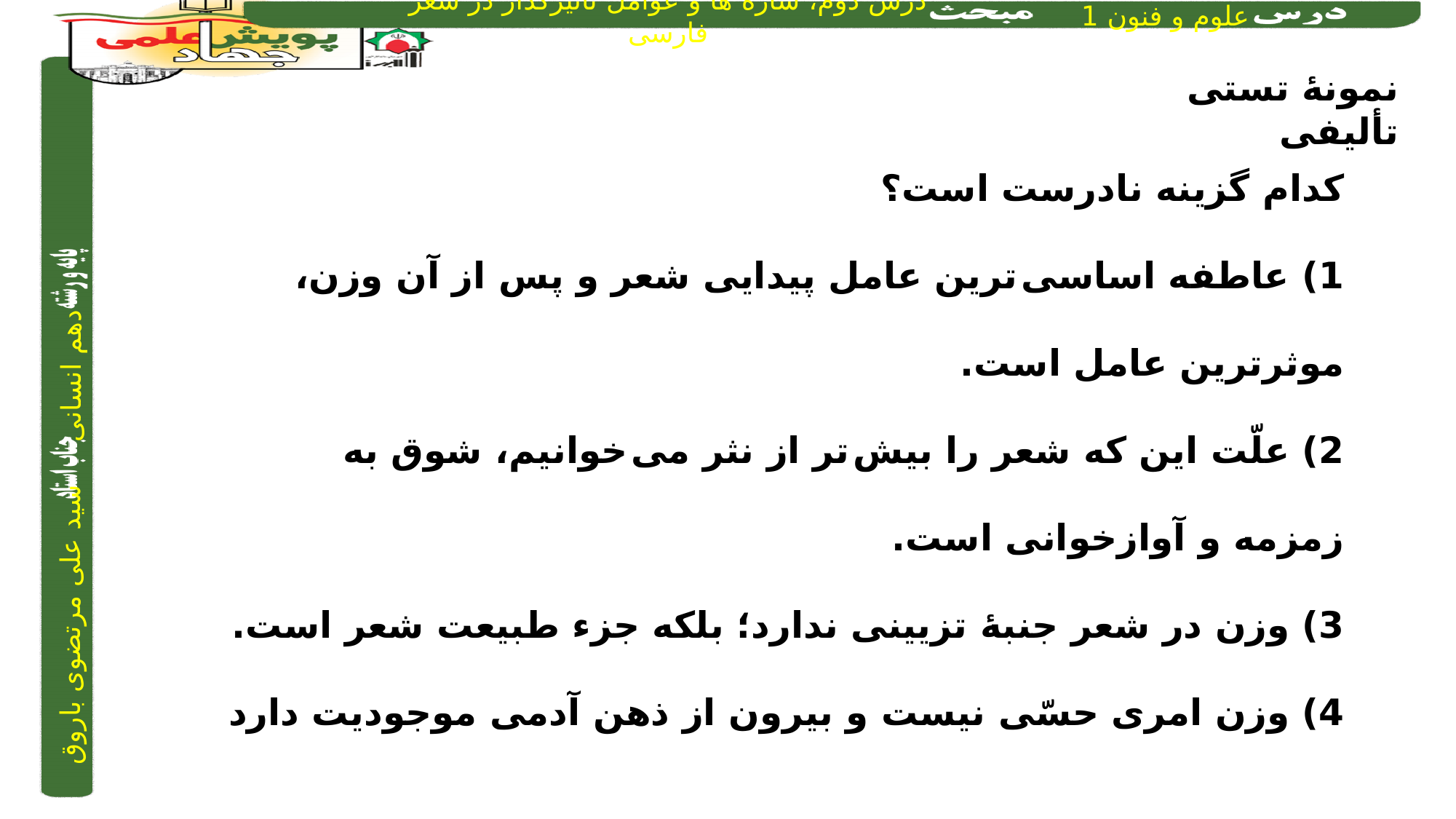

نمونۀ تستی تألیفی
کدام گزینه نادرست است؟
1) عاطفه اساسی ترین عامل پیدایی شعر و پس از آن وزن، موثرترین عامل است.
2) علّت این که شعر را بیش تر از نثر می خوانیم، شوق به زمزمه و آوازخوانی است.
3) وزن در شعر جنبۀ تزیینی ندارد؛ بلکه جزء طبیعت شعر است.
4) وزن امری حسّی نیست و بیرون از ذهن آدمی موجودیت دارد

پاسخ: 4